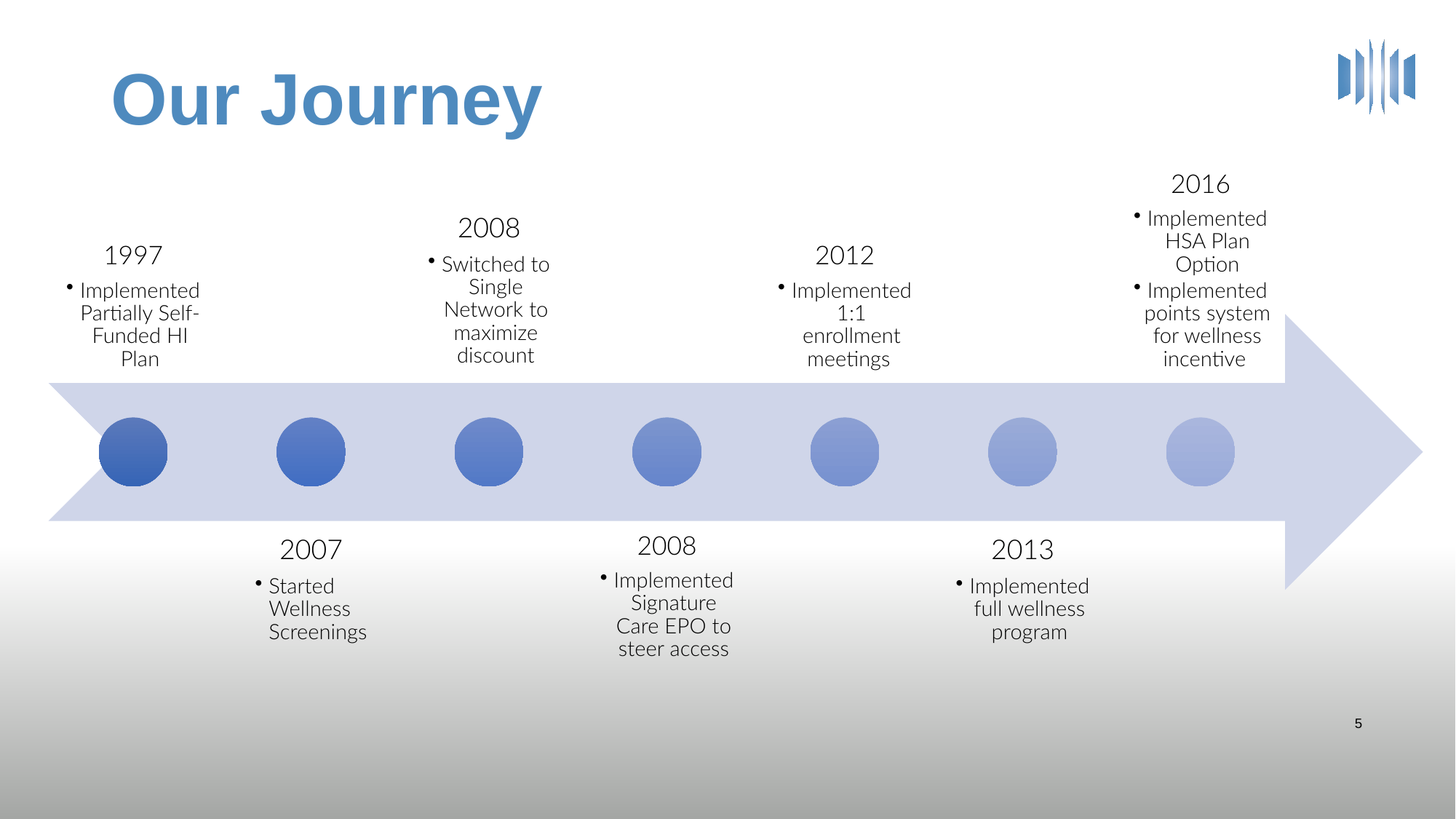

# Our Journey
1997
Implemented Partially Self-Funded HI Plan
2007
Started Wellness Screenings
2008
Switched to Single Network to maximize discount
2008
Implemented Signature Care EPO to steer access
2012
Implemented 1:1 enrollment meetings
2013
Implemented full wellness program
2016
Implemented HSA Plan Option
Implemented points system for wellness incentive